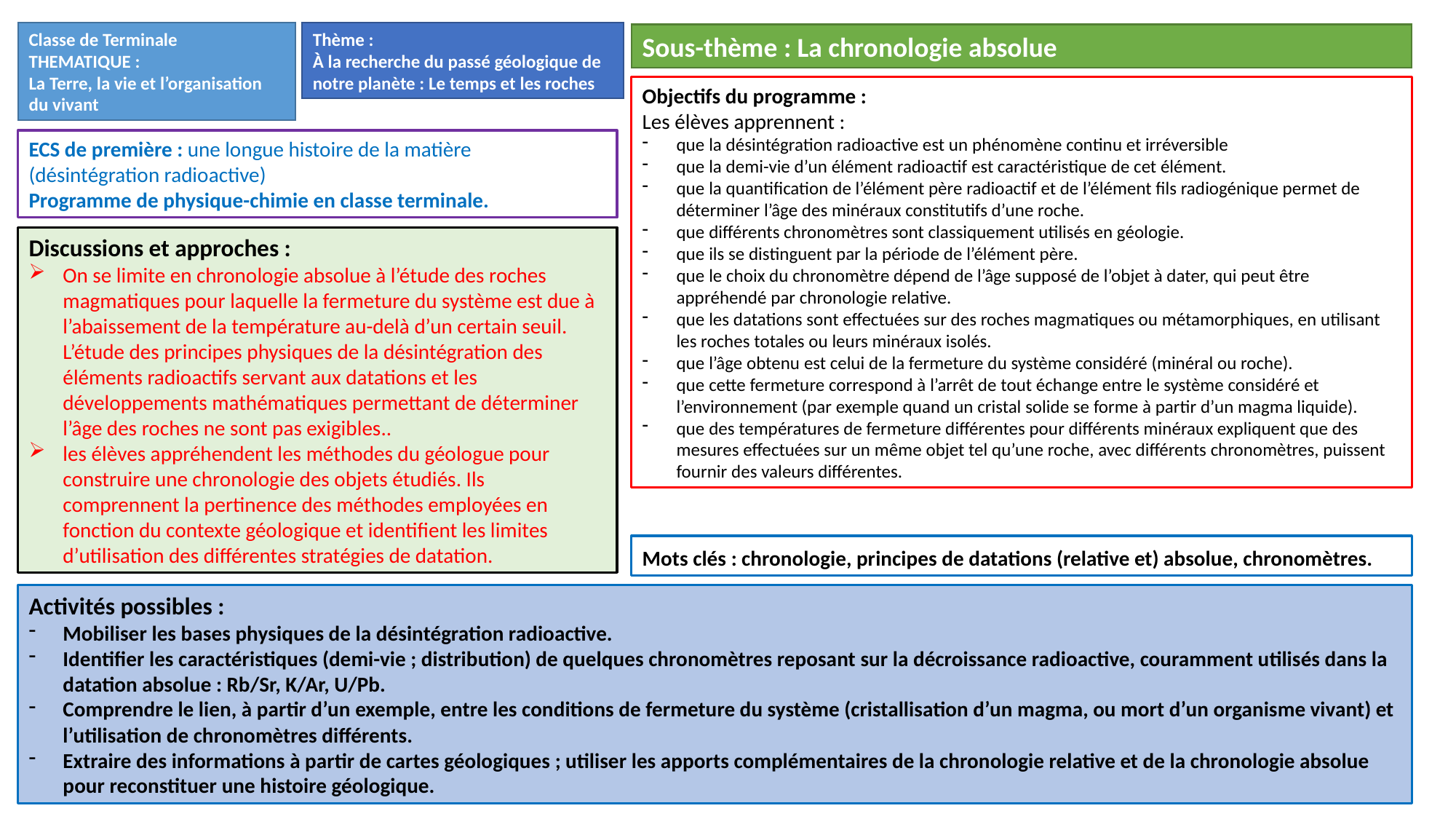

Classe de Terminale
THEMATIQUE :
La Terre, la vie et l’organisation du vivant
Thème :
À la recherche du passé géologique de notre planète : Le temps et les roches
Sous-thème : La chronologie absolue
Objectifs du programme :
Les élèves apprennent :
que la désintégration radioactive est un phénomène continu et irréversible
que la demi-vie d’un élément radioactif est caractéristique de cet élément.
que la quantification de l’élément père radioactif et de l’élément fils radiogénique permet de déterminer l’âge des minéraux constitutifs d’une roche.
que différents chronomètres sont classiquement utilisés en géologie.
que ils se distinguent par la période de l’élément père.
que le choix du chronomètre dépend de l’âge supposé de l’objet à dater, qui peut être appréhendé par chronologie relative.
que les datations sont effectuées sur des roches magmatiques ou métamorphiques, en utilisant les roches totales ou leurs minéraux isolés.
que l’âge obtenu est celui de la fermeture du système considéré (minéral ou roche).
que cette fermeture correspond à l’arrêt de tout échange entre le système considéré et l’environnement (par exemple quand un cristal solide se forme à partir d’un magma liquide).
que des températures de fermeture différentes pour différents minéraux expliquent que des mesures effectuées sur un même objet tel qu’une roche, avec différents chronomètres, puissent fournir des valeurs différentes.
ECS de première : une longue histoire de la matière (désintégration radioactive)
Programme de physique-chimie en classe terminale.
Discussions et approches :
On se limite en chronologie absolue à l’étude des roches magmatiques pour laquelle la fermeture du système est due à l’abaissement de la température au-delà d’un certain seuil. L’étude des principes physiques de la désintégration des éléments radioactifs servant aux datations et les développements mathématiques permettant de déterminer l’âge des roches ne sont pas exigibles..
les élèves appréhendent les méthodes du géologue pour construire une chronologie des objets étudiés. Ils comprennent la pertinence des méthodes employées en fonction du contexte géologique et identifient les limites d’utilisation des différentes stratégies de datation.
Mots clés : chronologie, principes de datations (relative et) absolue, chronomètres.
Activités possibles :
Mobiliser les bases physiques de la désintégration radioactive.
Identifier les caractéristiques (demi-vie ; distribution) de quelques chronomètres reposant sur la décroissance radioactive, couramment utilisés dans la datation absolue : Rb/Sr, K/Ar, U/Pb.
Comprendre le lien, à partir d’un exemple, entre les conditions de fermeture du système (cristallisation d’un magma, ou mort d’un organisme vivant) et l’utilisation de chronomètres différents.
Extraire des informations à partir de cartes géologiques ; utiliser les apports complémentaires de la chronologie relative et de la chronologie absolue pour reconstituer une histoire géologique.